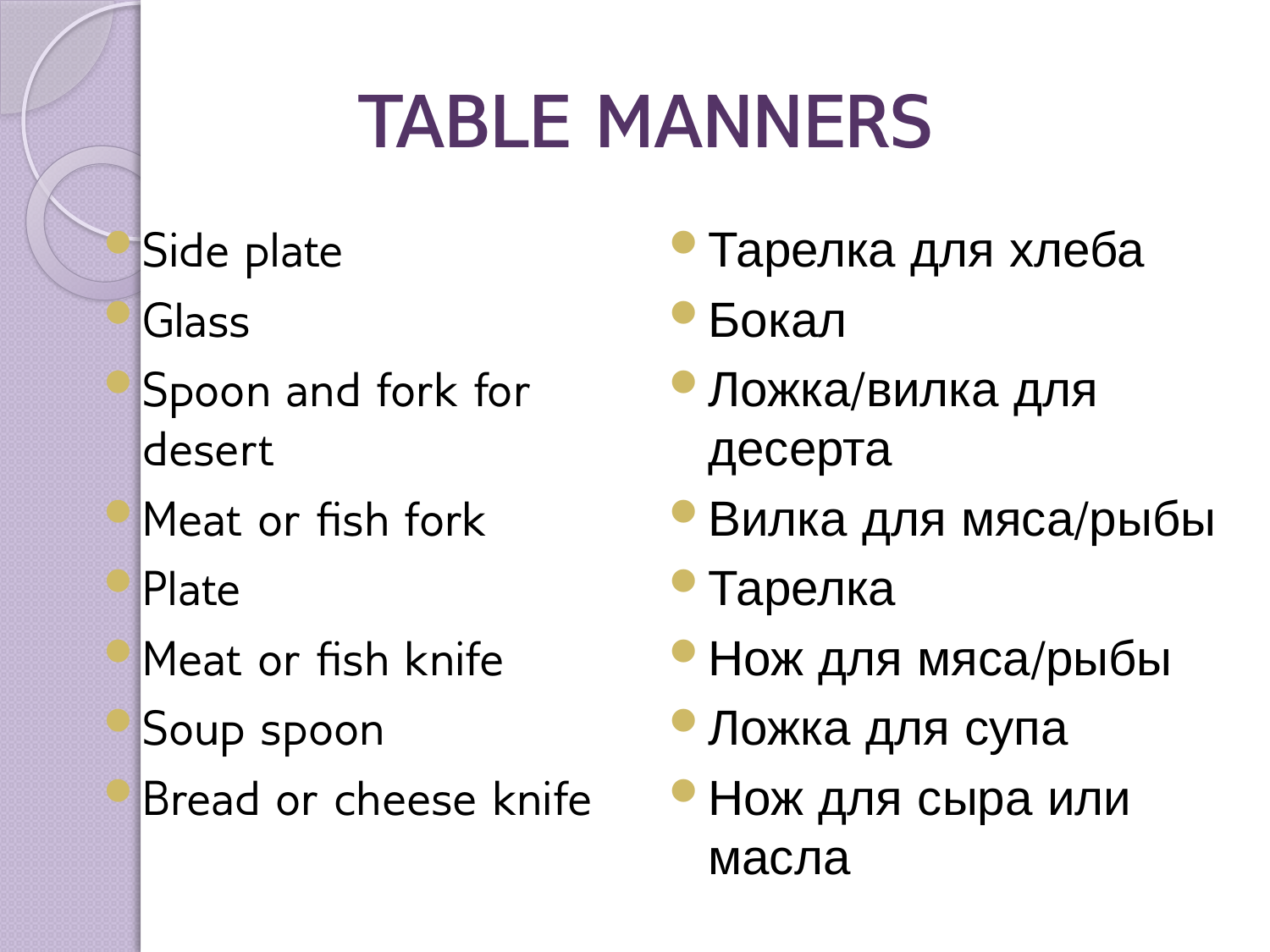

# TABLE MANNERS
Side plate
Glass
Spoon and fork for desert
Meat or fish fork
Plate
Meat or fish knife
Soup spoon
Bread or cheese knife
Тарелка для хлеба
Бокал
Ложка/вилка для десерта
Вилка для мяса/рыбы
Тарелка
Нож для мяса/рыбы
Ложка для супа
Нож для сыра или масла